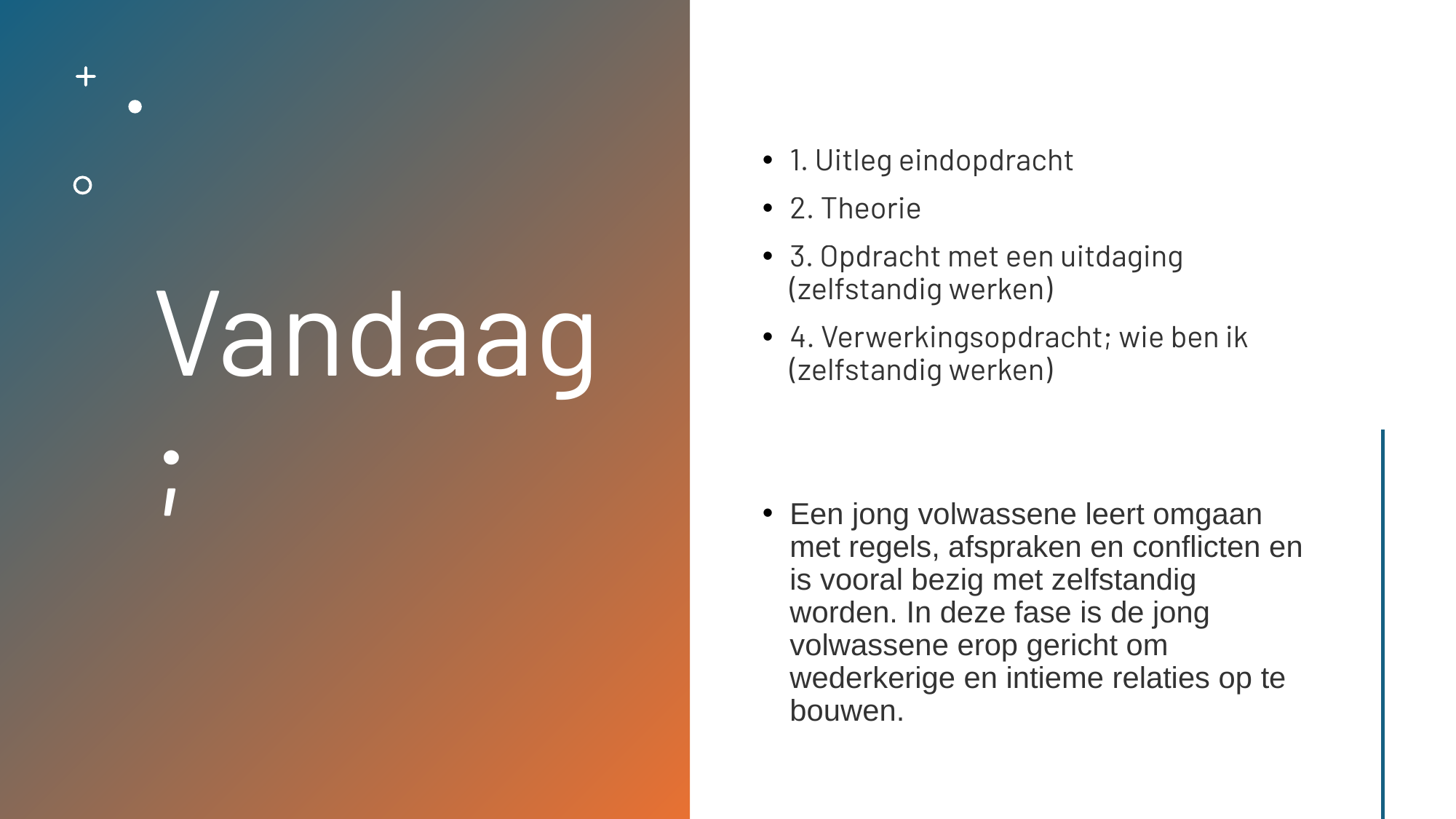

# Vandaag;

1. Uitleg eindopdracht
2. Theorie
3. Opdracht met een uitdaging (zelfstandig werken)
4. Verwerkingsopdracht; wie ben ik (zelfstandig werken)

Een jong volwassene leert omgaan met regels, afspraken en conflicten en is vooral bezig met zelfstandig worden. In deze fase is de jong volwassene erop gericht om wederkerige en intieme relaties op te bouwen.